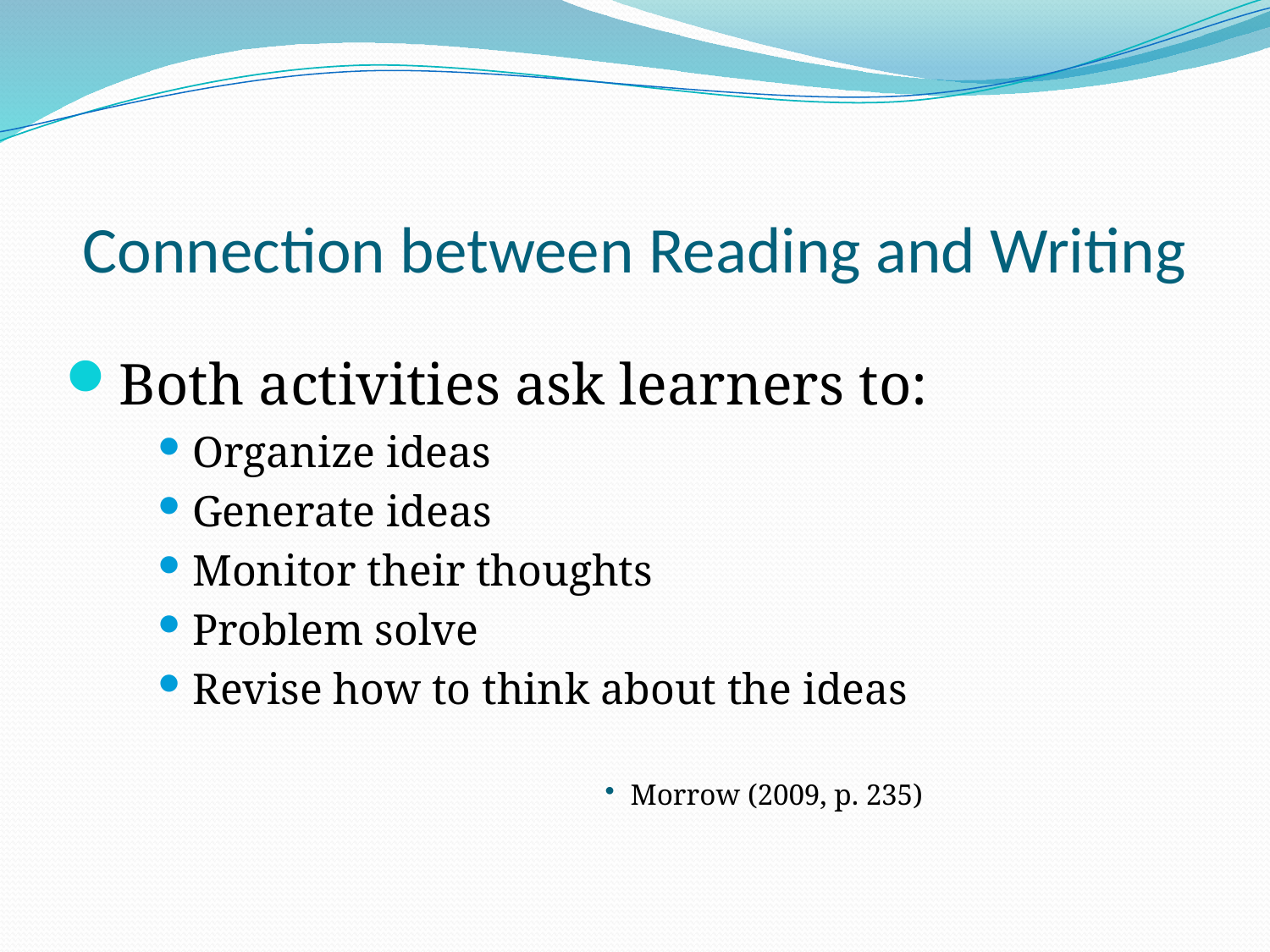

# Connection between Reading and Writing
Both activities ask learners to:
Organize ideas
Generate ideas
Monitor their thoughts
Problem solve
Revise how to think about the ideas

Morrow (2009, p. 235)